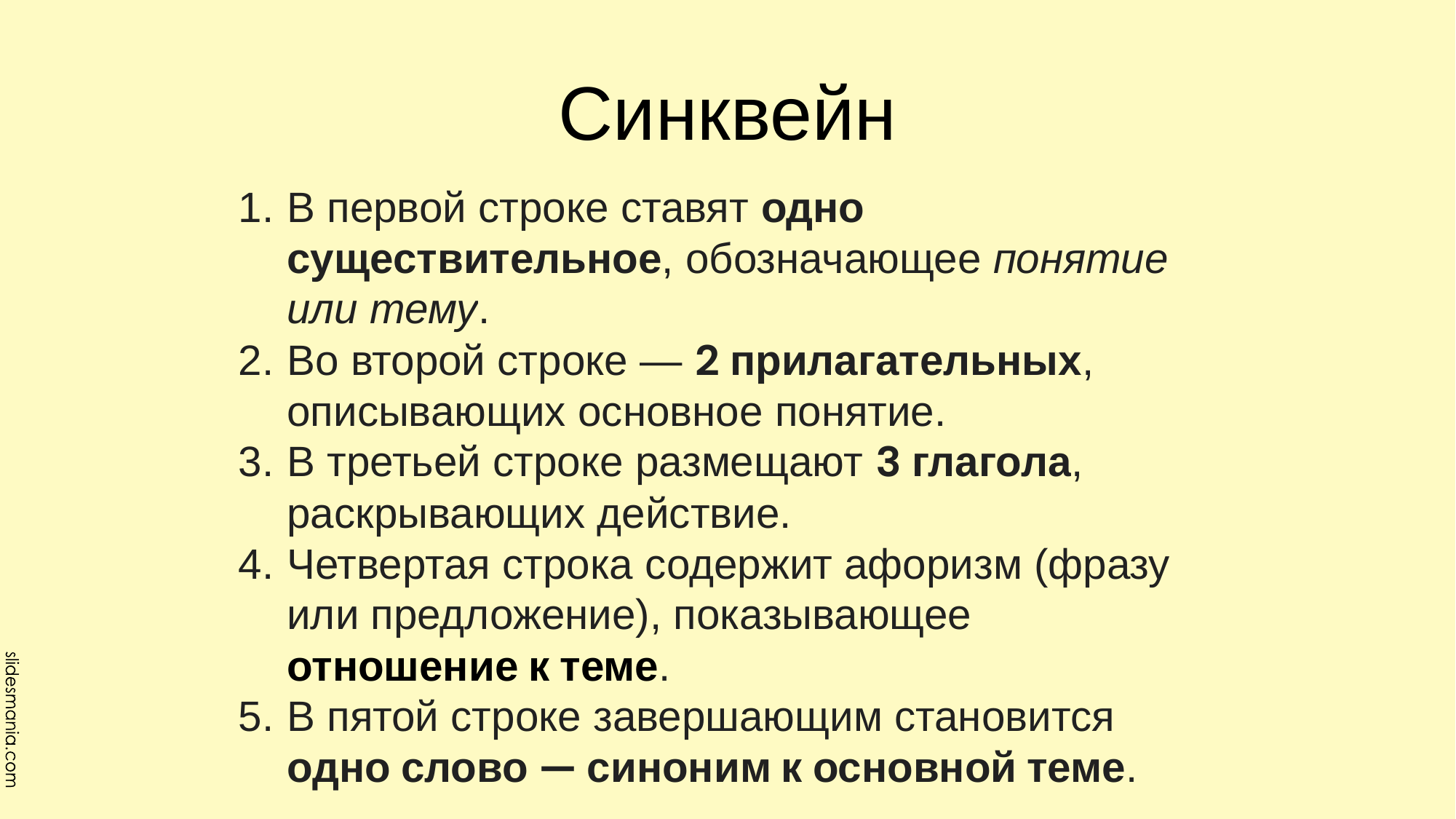

# Синквейн
В первой строке ставят одно существительное, обозначающее понятие или тему.
Во второй строке — 2 прилагательных, описывающих основное понятие.
В третьей строке размещают 3 глагола, раскрывающих действие.
Четвертая строка содержит афоризм (фразу или предложение), показывающее отношение к теме.
В пятой строке завершающим становится одно слово — синоним к основной теме.